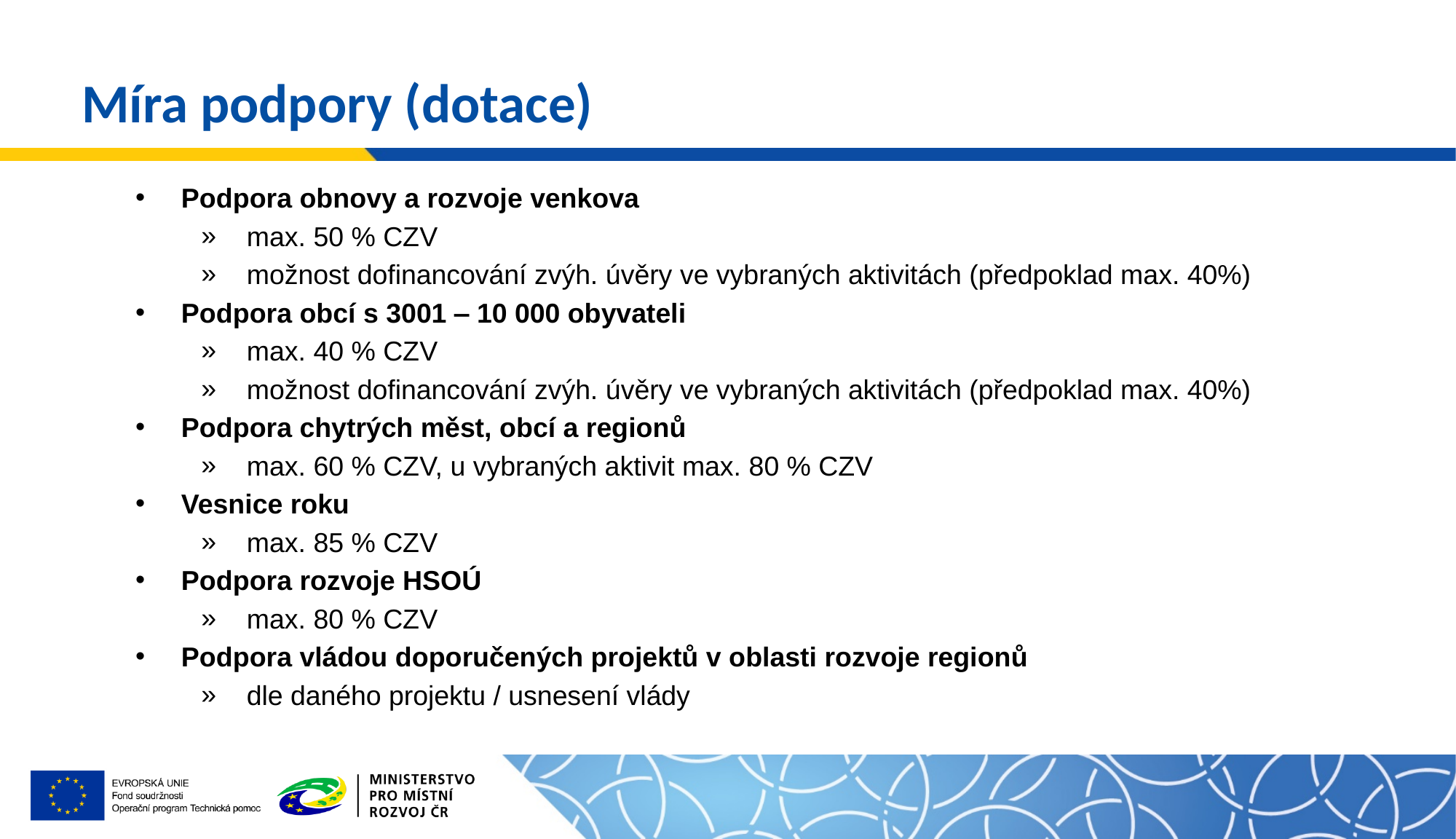

# Míra podpory (dotace)

Podpora obnovy a rozvoje venkova
max. 50 % CZV
možnost dofinancování zvýh. úvěry ve vybraných aktivitách (předpoklad max. 40%)
Podpora obcí s 3001 ‒ 10 000 obyvateli
max. 40 % CZV
možnost dofinancování zvýh. úvěry ve vybraných aktivitách (předpoklad max. 40%)
Podpora chytrých měst, obcí a regionů
max. 60 % CZV, u vybraných aktivit max. 80 % CZV
Vesnice roku
max. 85 % CZV
Podpora rozvoje HSOÚ
max. 80 % CZV
Podpora vládou doporučených projektů v oblasti rozvoje regionů
dle daného projektu / usnesení vlády